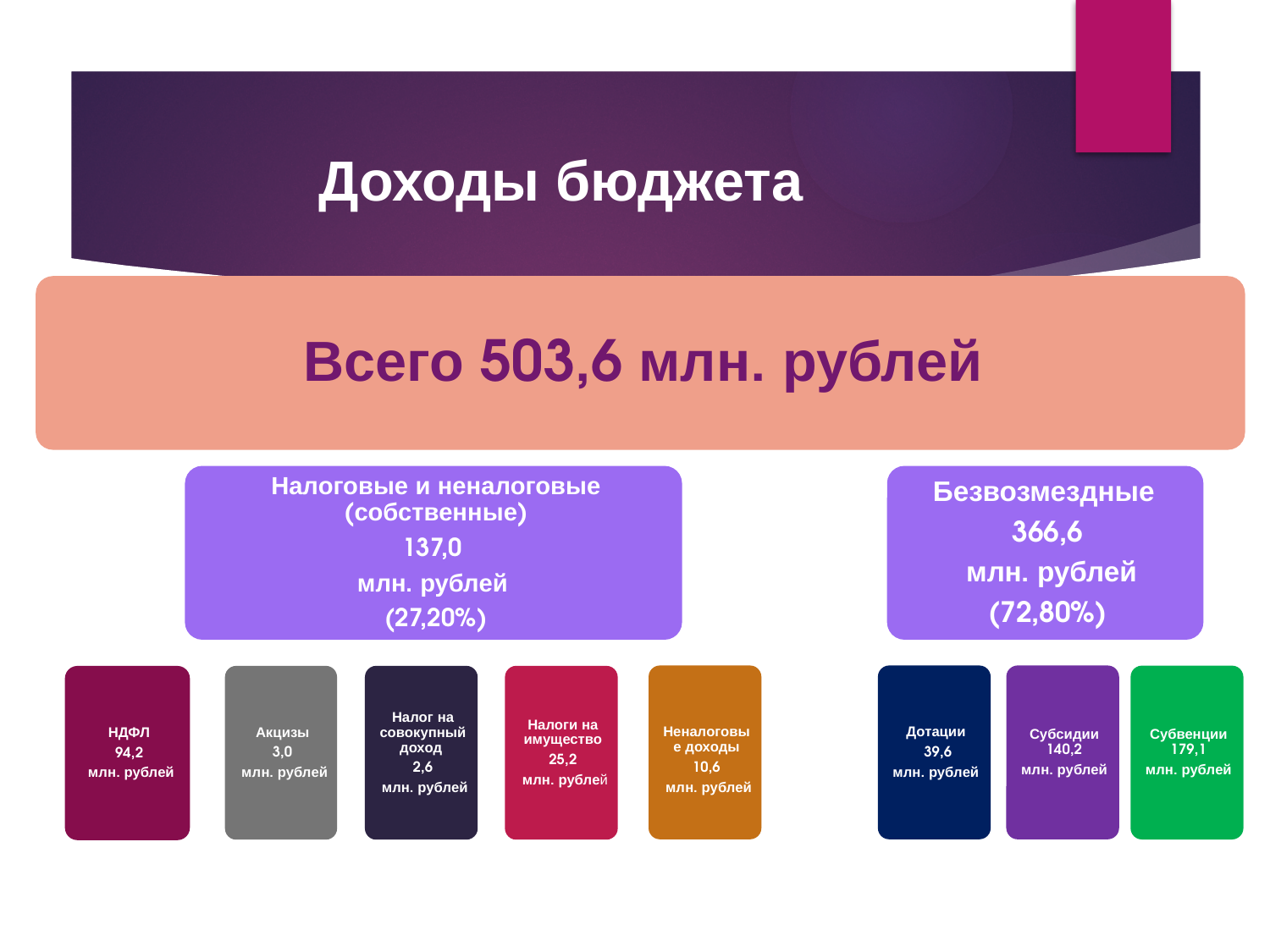

# Доходы бюджета

Всего 503,6 млн. рублей
Налоговые и неналоговые (собственные)
137,0
млн. рублей
(27,20%)
НДФЛ
94,2
 млн. рублей
Акцизы
3,0
 млн. рублей
Безвозмездные
366,6
 млн. рублей
(72,80%)
Налог на совокупный доход
2,6
 млн. рублей
Налоги на имущество
25,2
 млн. рублей
 Неналоговые доходы
10,6
 млн. рублей
Дотации
 39,6
млн. рублей
Субсидии 140,2
млн. рублей
Субвенции 179,1
млн. рублей